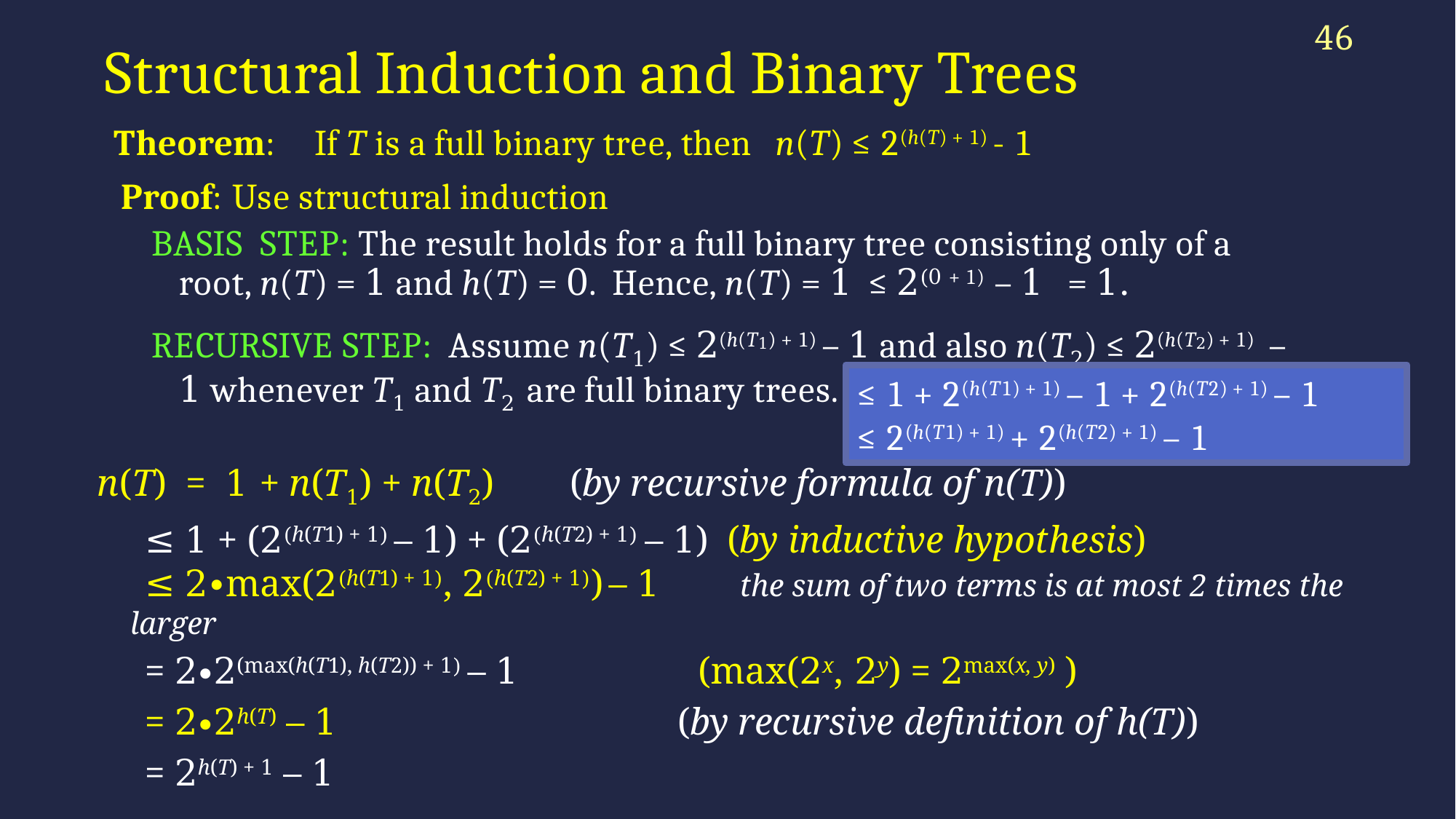

46
# Structural Induction and Binary Trees
  Theorem:  	If T is a full binary tree, then   n(T) ≤ 2(h(T) + 1) - 1
   Proof: 	Use structural induction
BASIS  STEP: The result holds for a full binary tree consisting only of a root, n(T) = 1 and h(T) = 0.  Hence, n(T) = 1  ≤ 2(0 + 1)  – 1   = 1.

RECURSIVE STEP:  Assume n(T1) ≤ 2(h(T1) + 1) – 1 and also n(T2) ≤ 2(h(T2) + 1)  – 1 whenever T1 and T2 are full binary trees.
≤ 1 + 2(h(T1) + 1) – 1 + 2(h(T2) + 1) – 1
≤ 2(h(T1) + 1) + 2(h(T2) + 1) – 1
n(T)  =  1 + n(T1) + n(T2)        (by recursive formula of n(T))
     ≤ 1 + (2(h(T1) + 1) – 1) + (2(h(T2) + 1) – 1)  (by inductive hypothesis)
     ≤ 2∙max(2(h(T1) + 1), 2(h(T2) + 1)) – 1       the sum of two terms is at most 2 times the larger
     = 2∙2(max(h(T1), h(T2)) + 1) – 1                   (max(2x, 2y) = 2max(x, y) )
     = 2∙2h(T) – 1                                    (by recursive definition of h(T))
     = 2h(T) + 1 – 1